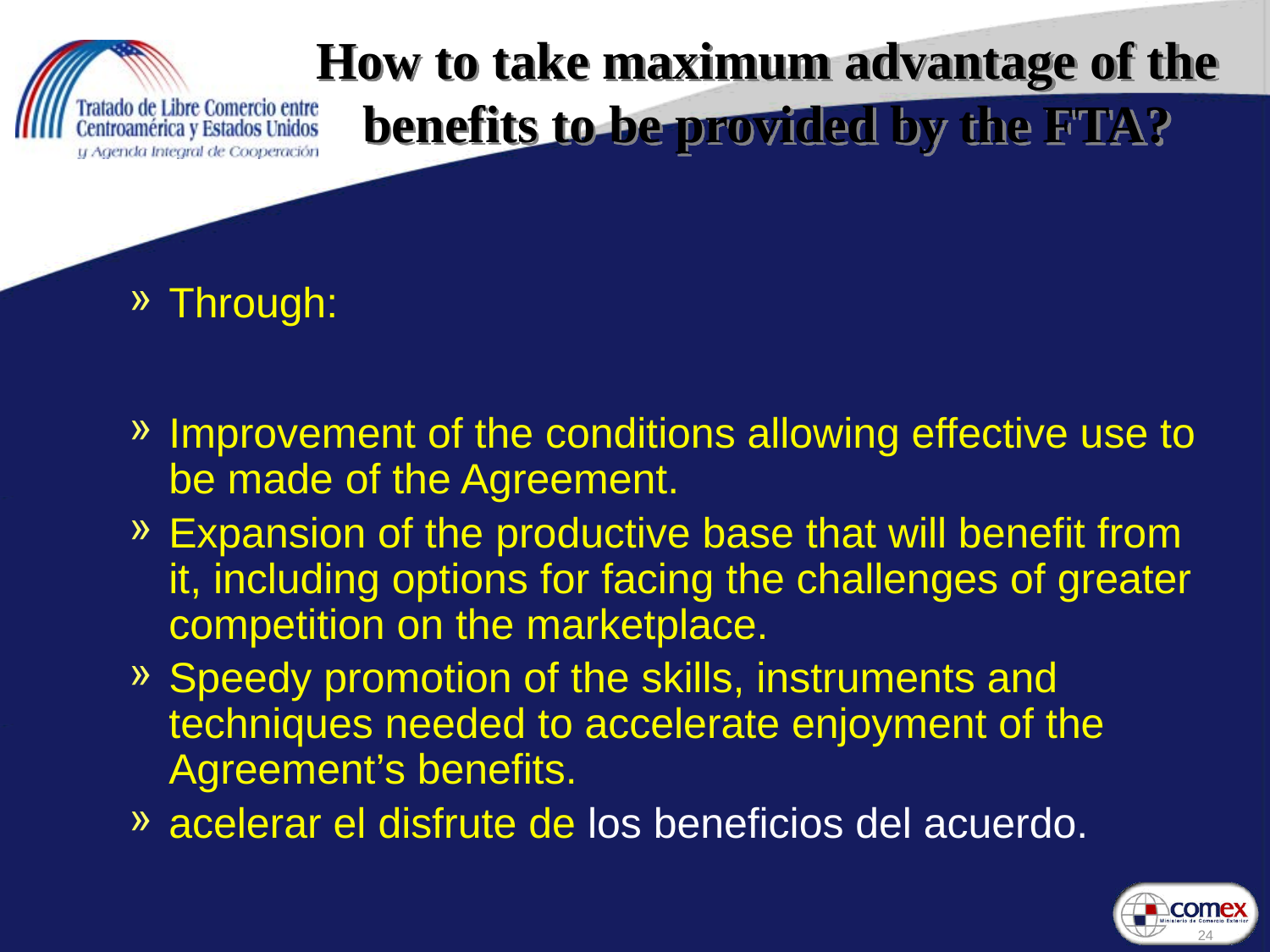

# How to take maximum advantage of the benefits to be provided by the FTA?
Through:

Improvement of the conditions allowing effective use to be made of the Agreement.
Expansion of the productive base that will benefit from it, including options for facing the challenges of greater competition on the marketplace.
Speedy promotion of the skills, instruments and techniques needed to accelerate enjoyment of the Agreement’s benefits.
acelerar el disfrute de los beneficios del acuerdo.